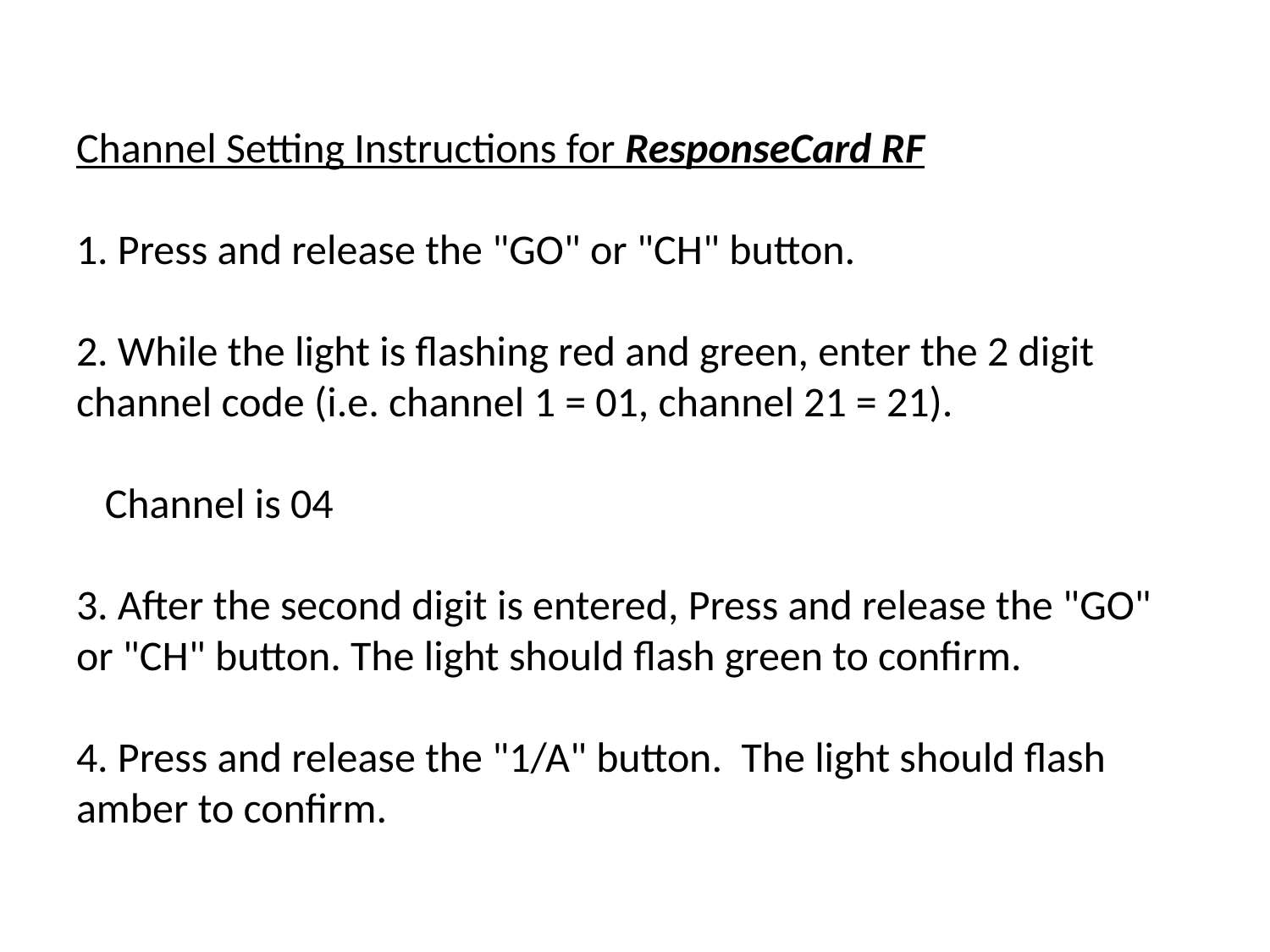

# Channel Setting Instructions for ResponseCard RF 1. Press and release the "GO" or "CH" button. 2. While the light is flashing red and green, enter the 2 digit channel code (i.e. channel 1 = 01, channel 21 = 21). Channel is 04 3. After the second digit is entered, Press and release the "GO" or "CH" button. The light should flash green to confirm. 4. Press and release the "1/A" button.  The light should flash amber to confirm.